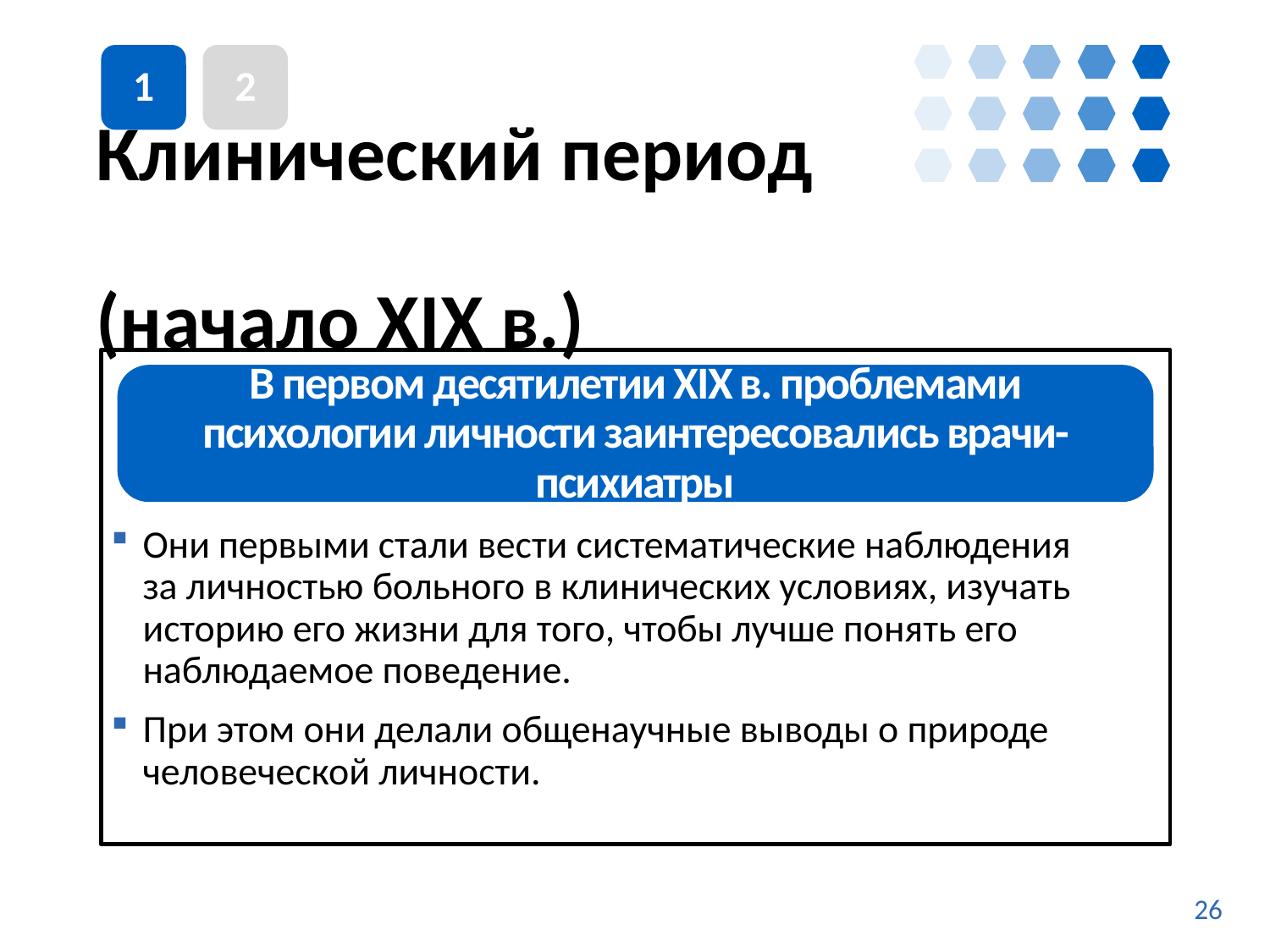

1
2
# Клинический период (начало ХIХ в.)
Они первыми стали вести систематические наблюдения
за личностью больного в клинических условиях, изучать историю его жизни для того, чтобы лучше понять его наблюдаемое поведение.
При этом они делали общенаучные выводы о природе человеческой личности.
В первом десятилетии ХIХ в. проблемами психологии личности заинтересовались врачи-психиатры
26